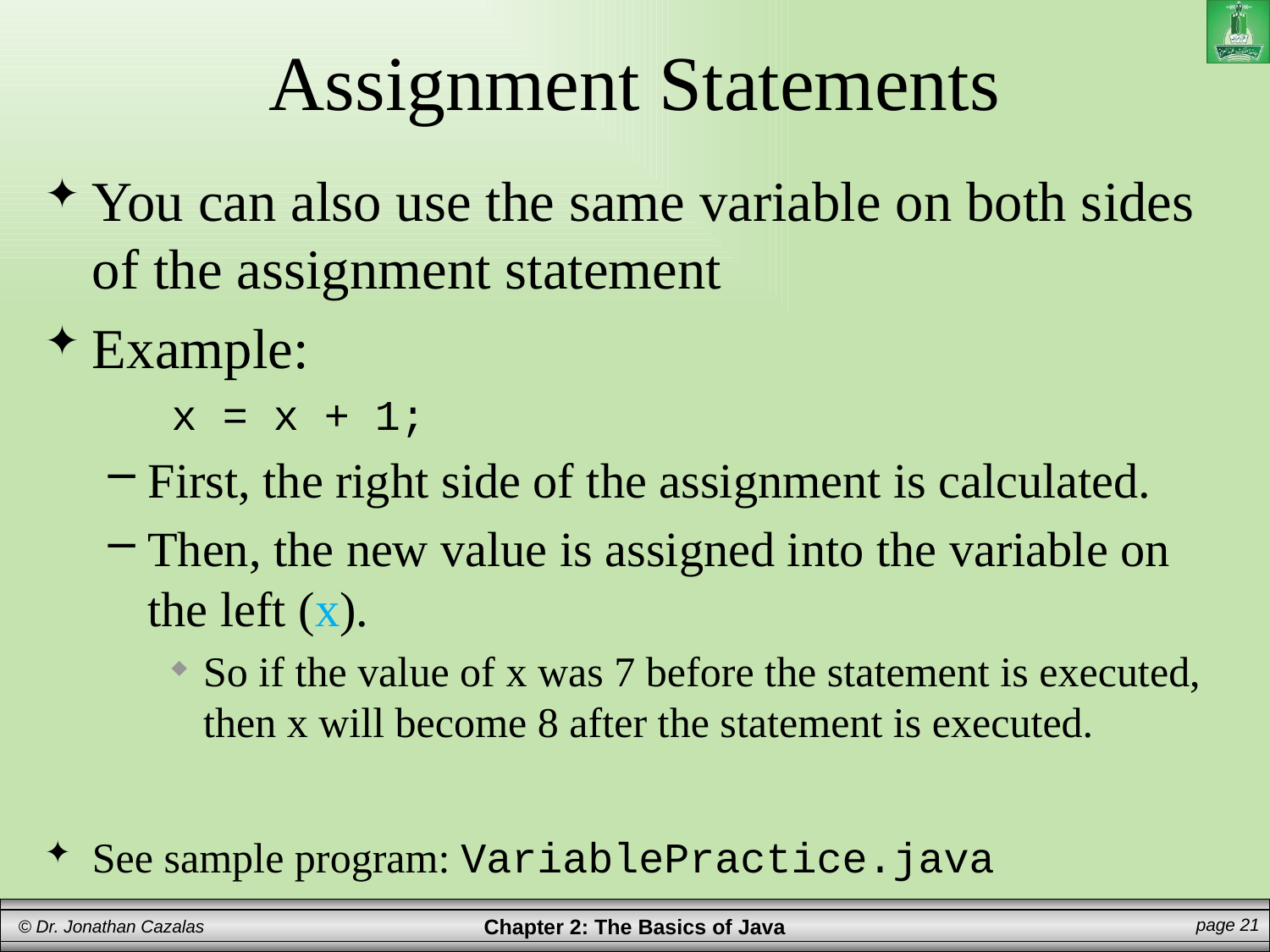

# Assignment Statements
You can also use the same variable on both sides of the assignment statement
Example:
x = x + 1;
First, the right side of the assignment is calculated.
Then, the new value is assigned into the variable on the left (x).
So if the value of x was 7 before the statement is executed, then x will become 8 after the statement is executed.

See sample program: VariablePractice.java